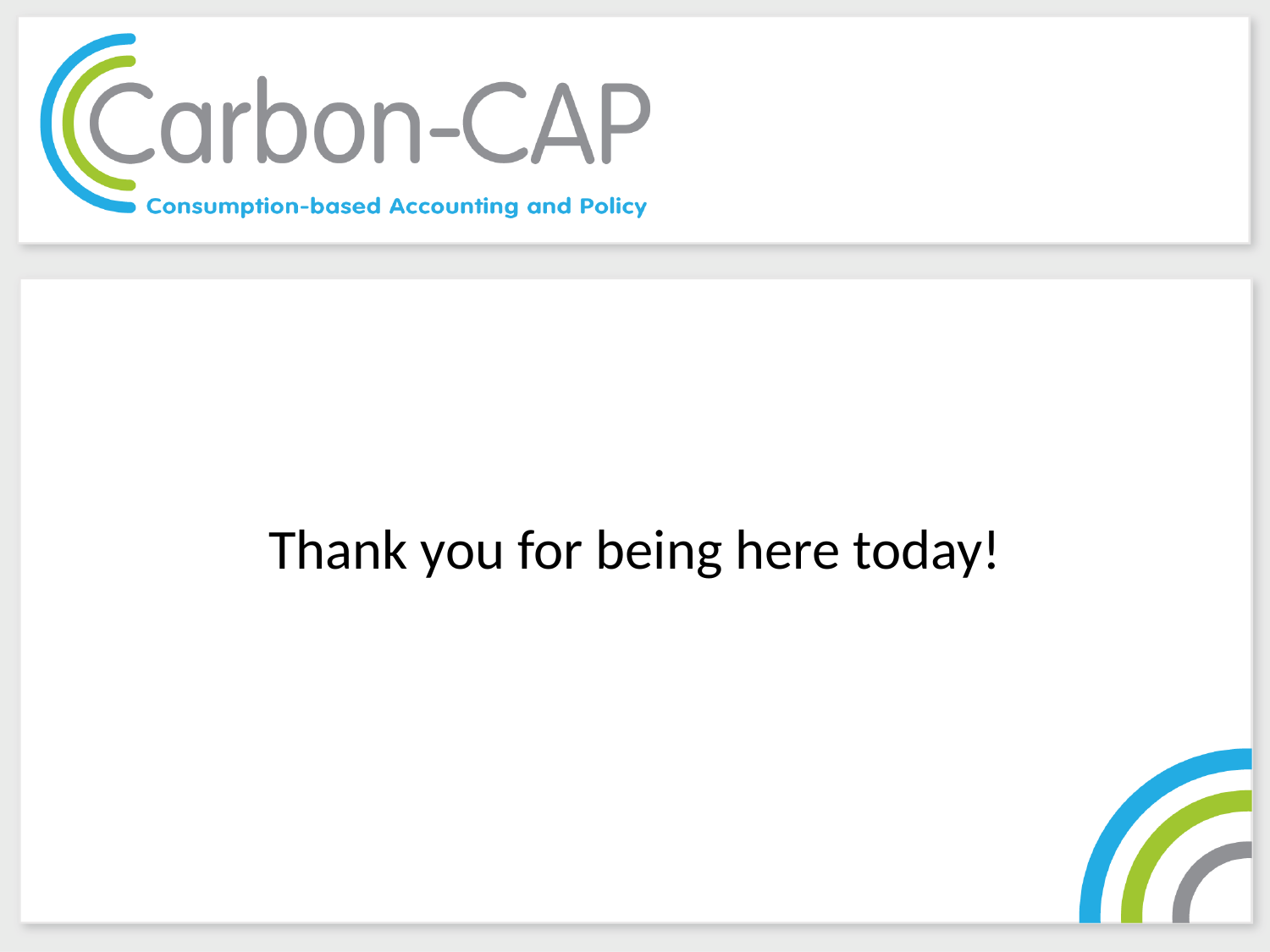

#
Thank you for being here today!